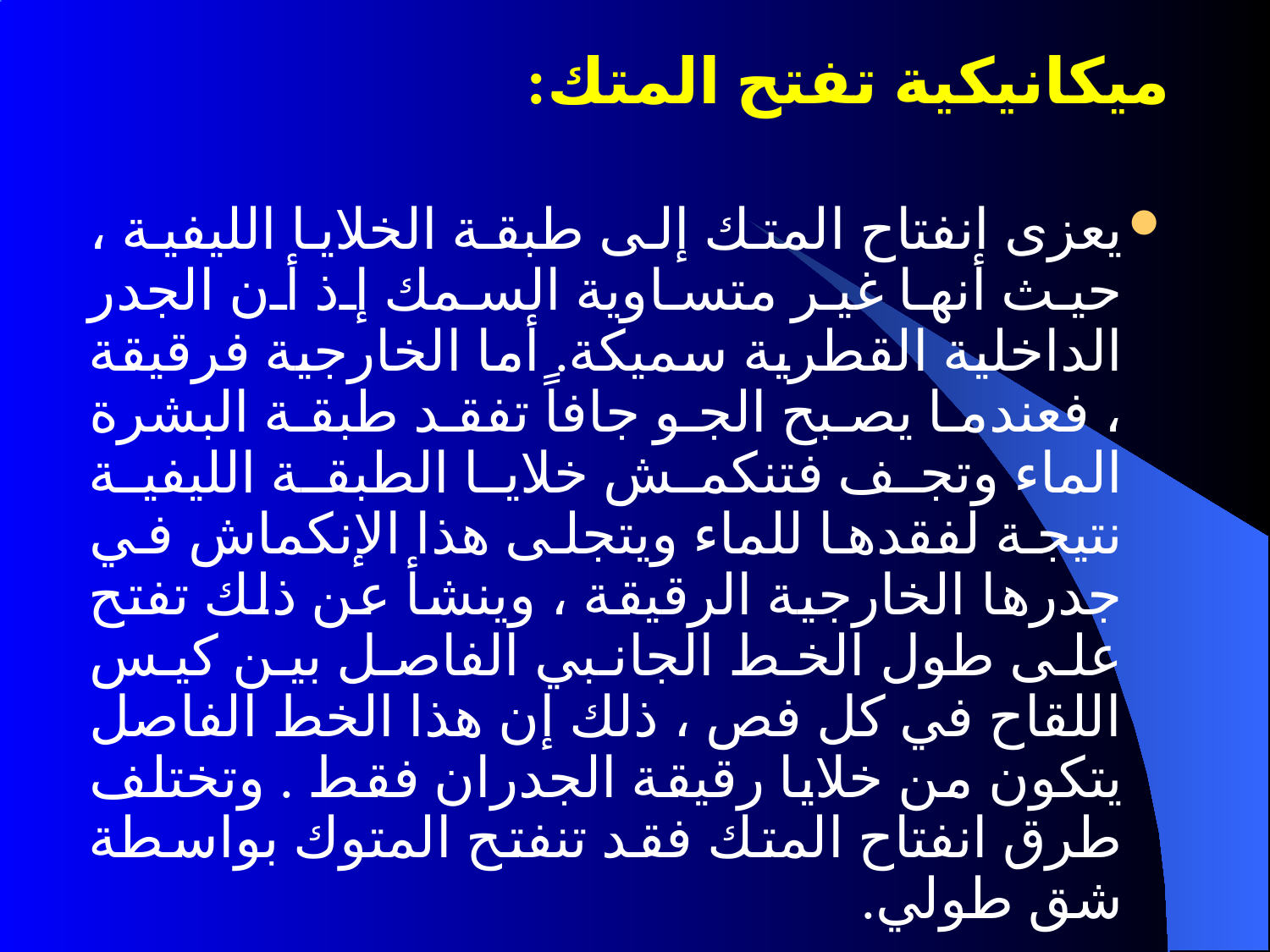

ميكانيكية تفتح المتك:

يعزى انفتاح المتك إلى طبقة الخلايا الليفية ، حيث أنها غير متساوية السمك إذ أن الجدر الداخلية القطرية سميكة. أما الخارجية فرقيقة ، فعندما يصبح الجو جافاً تفقد طبقة البشرة الماء وتجف فتنكمش خلايا الطبقة الليفية نتيجة لفقدها للماء ويتجلى هذا الإنكماش في جدرها الخارجية الرقيقة ، وينشأ عن ذلك تفتح على طول الخط الجانبي الفاصل بين كيس اللقاح في كل فص ، ذلك إن هذا الخط الفاصل يتكون من خلايا رقيقة الجدران فقط . وتختلف طرق انفتاح المتك فقد تنفتح المتوك بواسطة شق طولي.